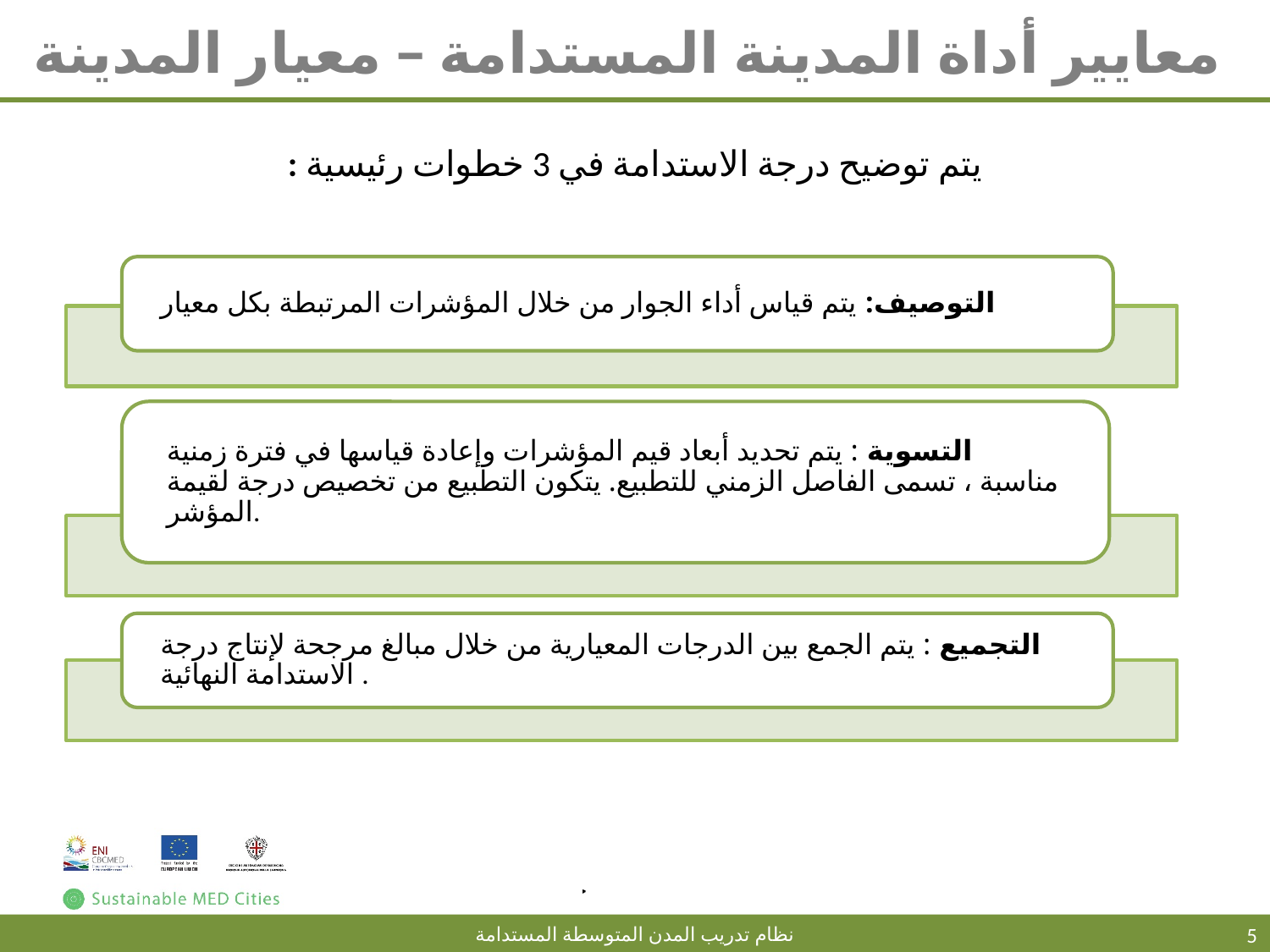

# معايير أداة المدينة المستدامة – معيار المدينة
يتم توضيح درجة الاستدامة في 3 خطوات رئيسية :

التوصيف: يتم قياس أداء الجوار من خلال المؤشرات المرتبطة بكل معيار
التسوية : يتم تحديد أبعاد قيم المؤشرات وإعادة قياسها في فترة زمنية مناسبة ، تسمى الفاصل الزمني للتطبيع. يتكون التطبيع من تخصيص درجة لقيمة المؤشر.
التجميع : يتم الجمع بين الدرجات المعيارية من خلال مبالغ مرجحة لإنتاج درجة الاستدامة النهائية .

5